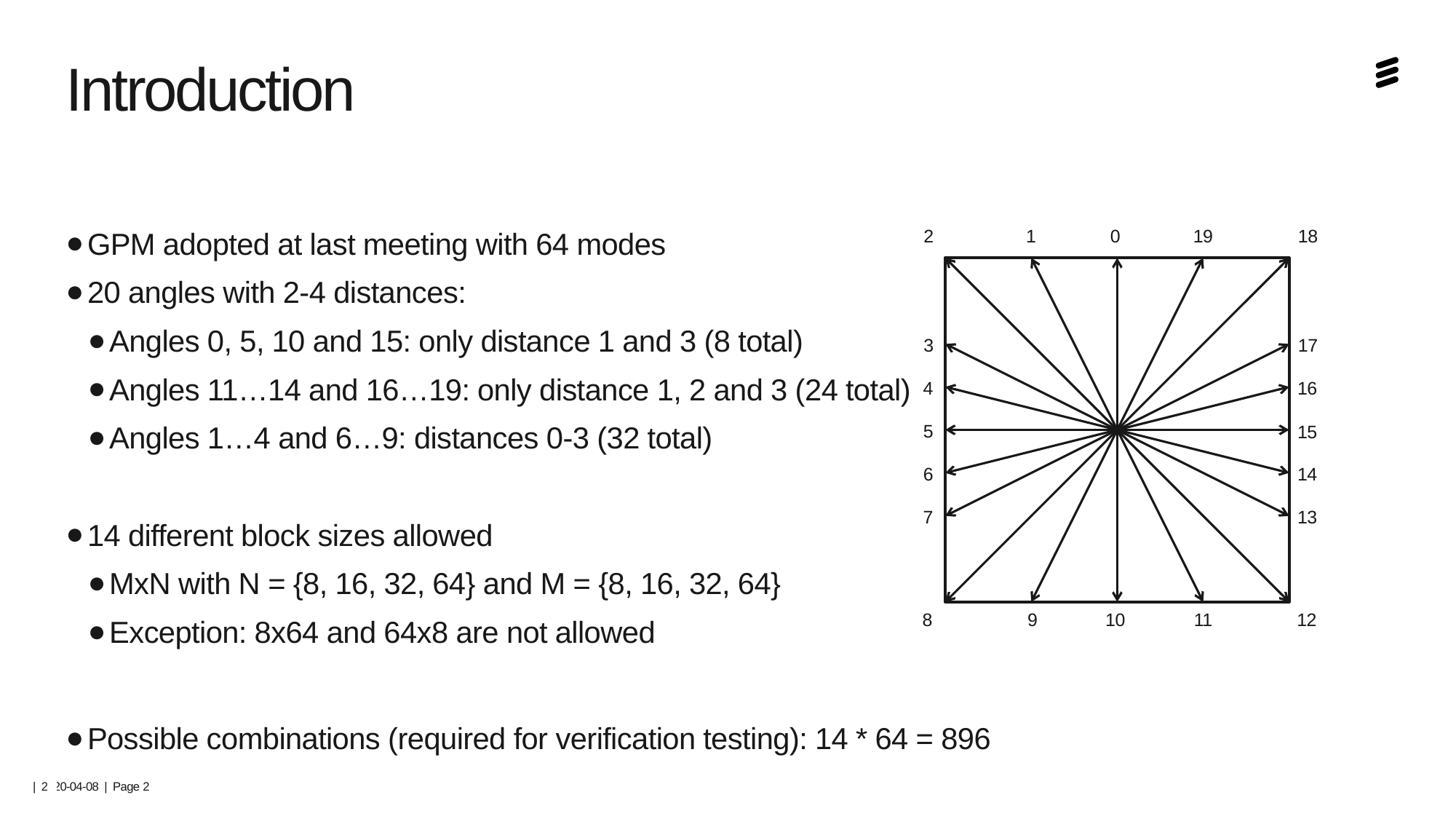

# Introduction
GPM adopted at last meeting with 64 modes
20 angles with 2-4 distances:
Angles 0, 5, 10 and 15: only distance 1 and 3 (8 total)
Angles 11…14 and 16…19: only distance 1, 2 and 3 (24 total)
Angles 1…4 and 6…9: distances 0-3 (32 total)

14 different block sizes allowed
MxN with N = {8, 16, 32, 64} and M = {8, 16, 32, 64}
Exception: 8x64 and 64x8 are not allowed

Possible combinations (required for verification testing): 14 * 64 = 896
2
1
0
19
18

3
17
4
16
5
15
6
14
7
13
8
9
11
10
12